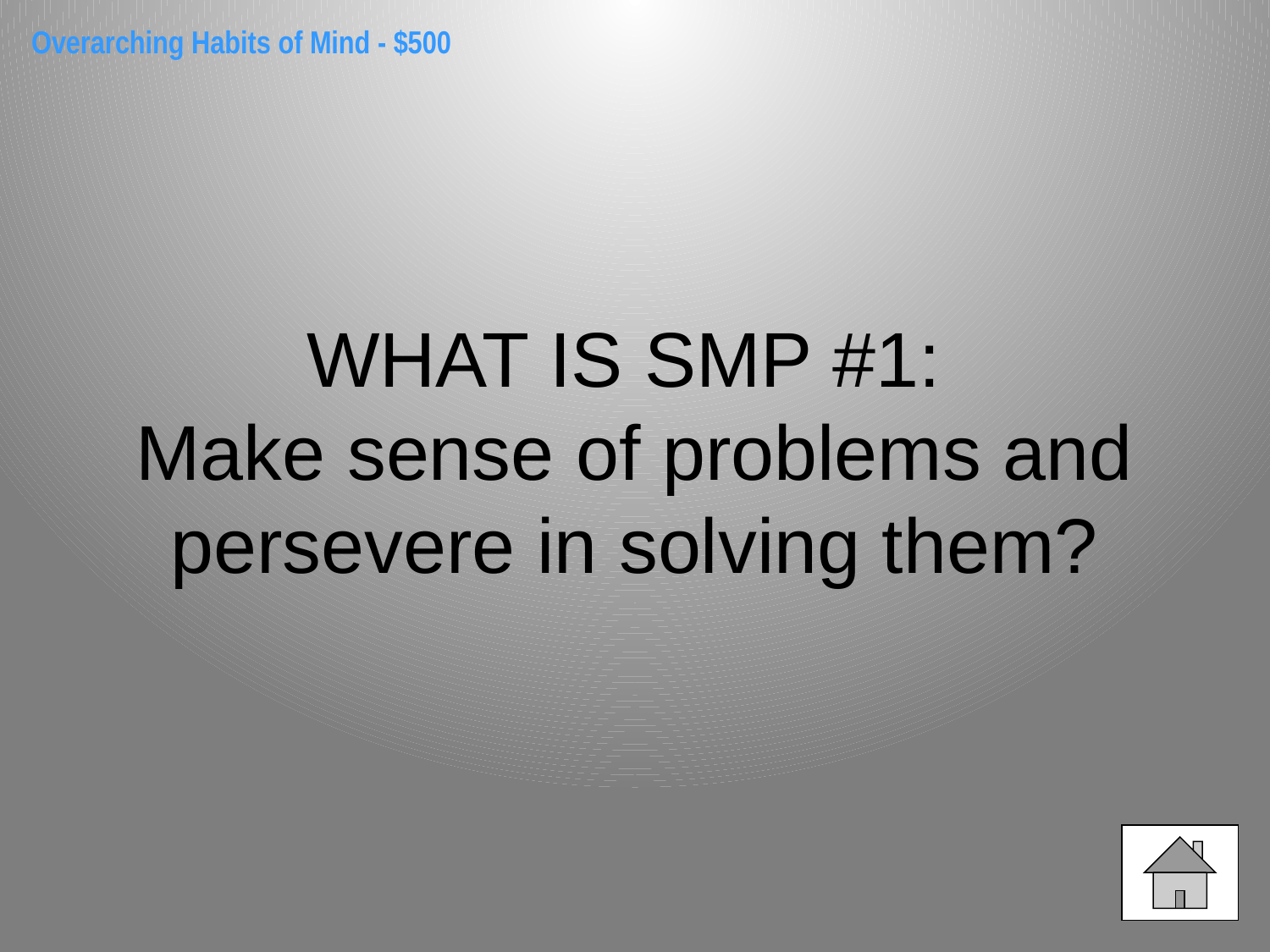

Overarching Habits of Mind - $500
WHAT IS SMP #1:
Make sense of problems and persevere in solving them?